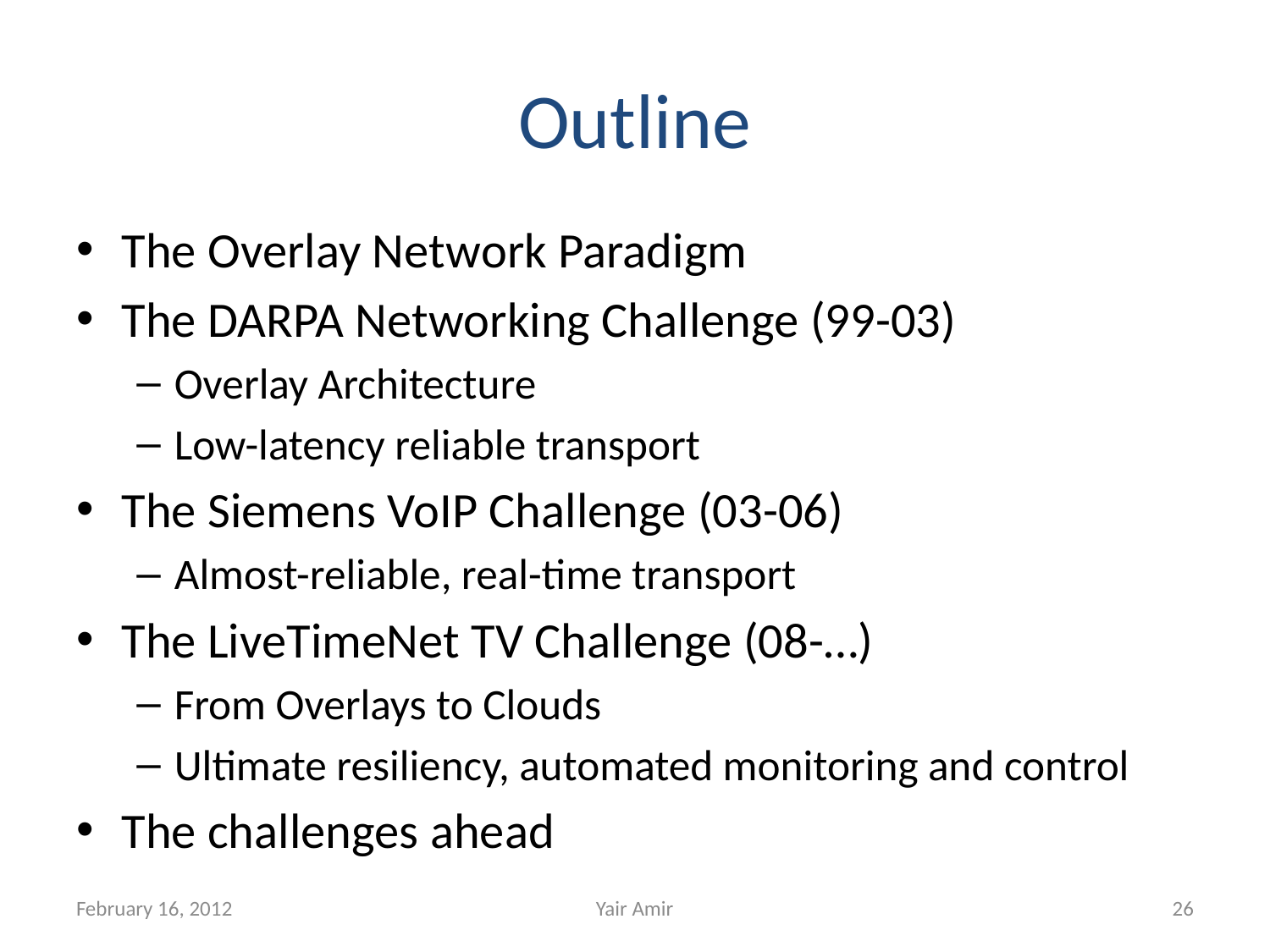

# Outline
The Overlay Network Paradigm
The DARPA Networking Challenge (99-03)
Overlay Architecture
Low-latency reliable transport
The Siemens VoIP Challenge (03-06)
Almost-reliable, real-time transport
The LiveTimeNet TV Challenge (08-…)
From Overlays to Clouds
Ultimate resiliency, automated monitoring and control
The challenges ahead

February 16, 2012
Yair Amir
26